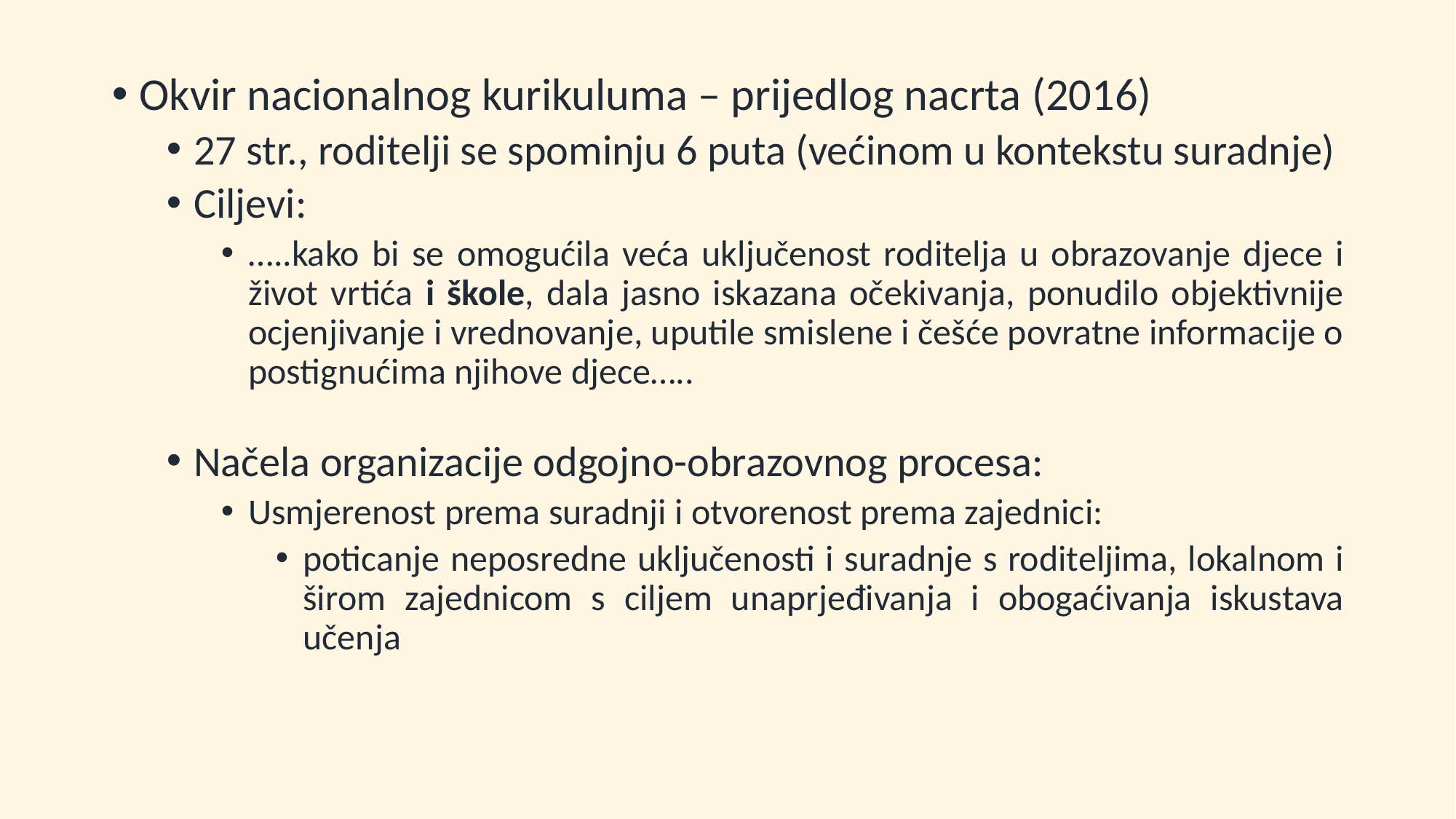

Okvir nacionalnog kurikuluma – prijedlog nacrta (2016)
27 str., roditelji se spominju 6 puta (većinom u kontekstu suradnje)
Ciljevi:
…..kako bi se omogućila veća uključenost roditelja u obrazovanje djece i život vrtića i škole, dala jasno iskazana očekivanja, ponudilo objektivnije ocjenjivanje i vrednovanje, uputile smislene i češće povratne informacije o postignućima njihove djece…..

Načela organizacije odgojno-obrazovnog procesa:
Usmjerenost prema suradnji i otvorenost prema zajednici:
poticanje neposredne uključenosti i suradnje s roditeljima, lokalnom i širom zajednicom s ciljem unaprjeđivanja i obogaćivanja iskustava učenja